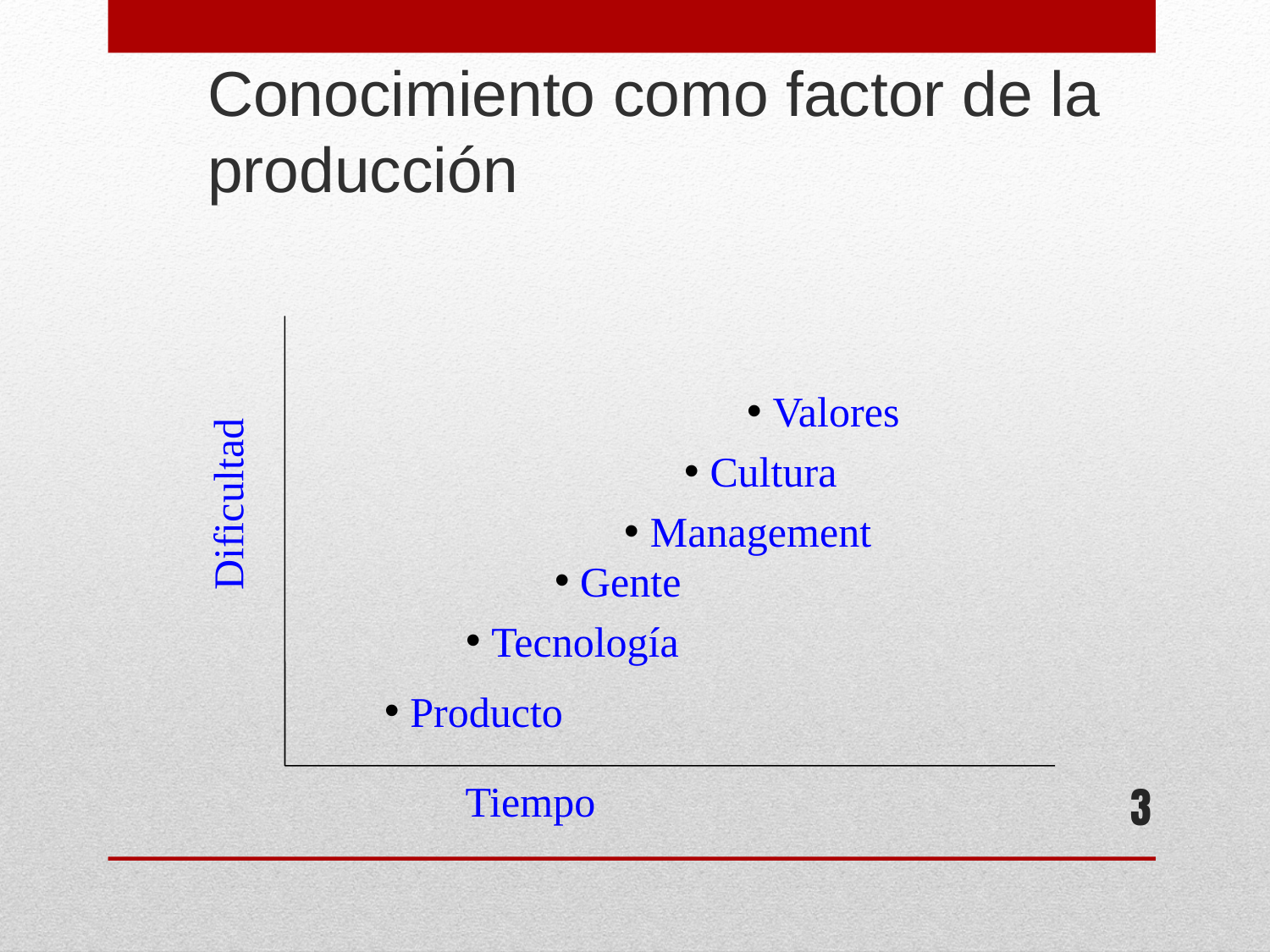

Conocimiento como factor de la producción

 Valores
 Cultura
Dificultad
 Management
 Gente
 Tecnología
 Producto

Tiempo
3